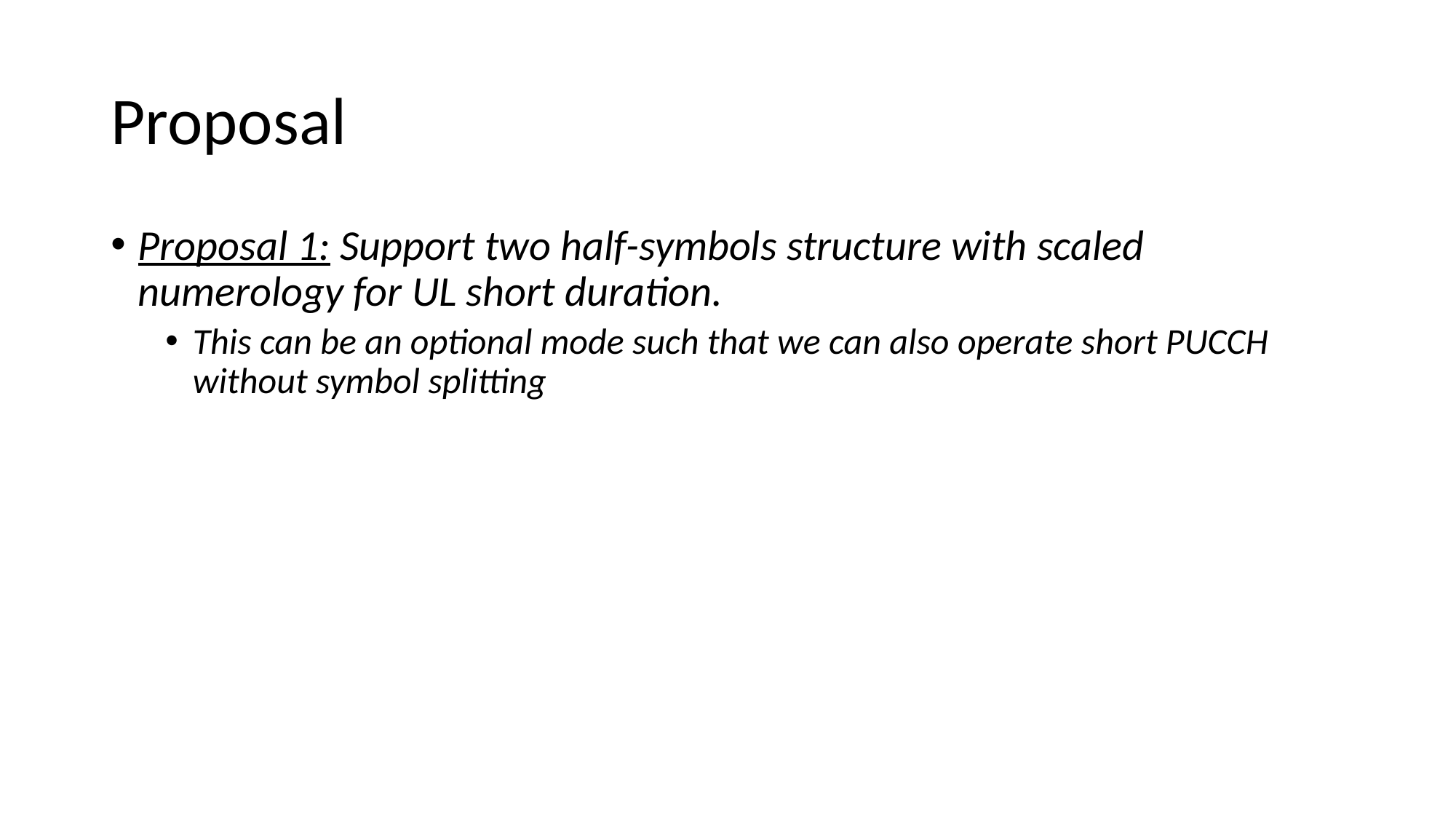

# Proposal
Proposal 1: Support two half-symbols structure with scaled numerology for UL short duration.
This can be an optional mode such that we can also operate short PUCCH without symbol splitting